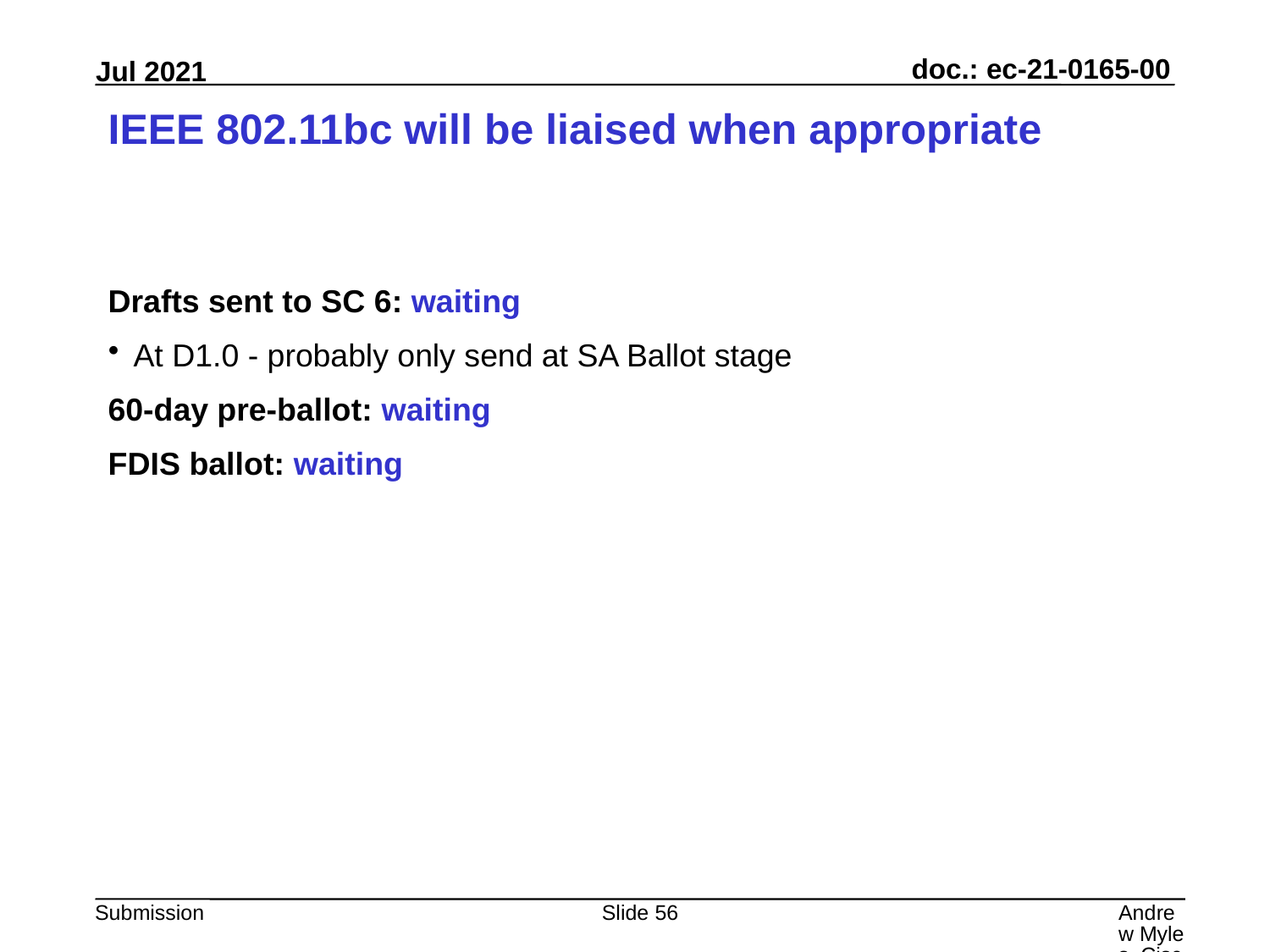

# IEEE 802.11bc will be liaised when appropriate
Drafts sent to SC 6: waiting
At D1.0 - probably only send at SA Ballot stage
60-day pre-ballot: waiting
FDIS ballot: waiting
Slide 56
Andrew Myles, Cisco